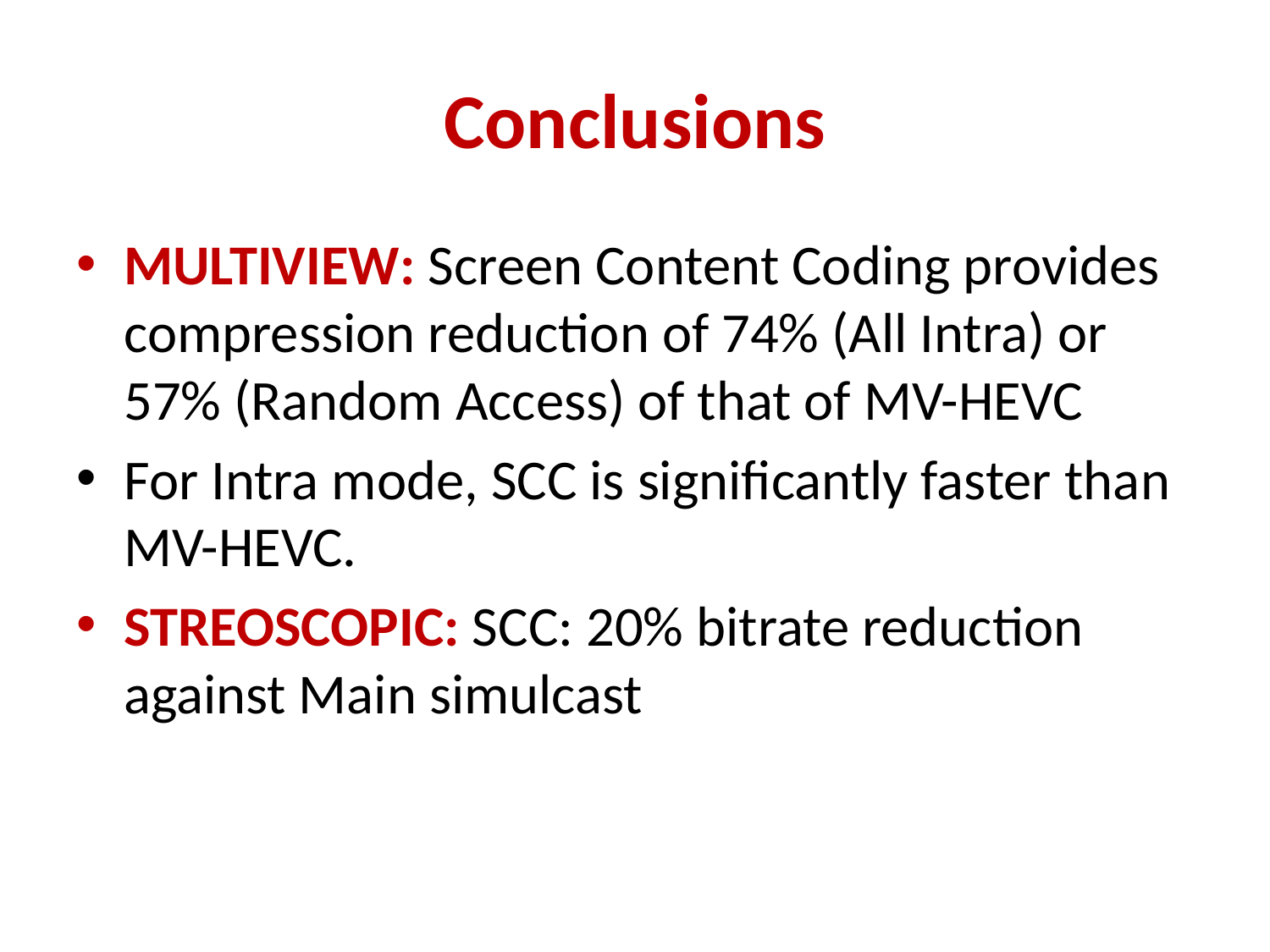

# Conclusions
MULTIVIEW: Screen Content Coding provides compression reduction of 74% (All Intra) or 57% (Random Access) of that of MV-HEVC
For Intra mode, SCC is significantly faster than MV-HEVC.
STREOSCOPIC: SCC: 20% bitrate reduction against Main simulcast